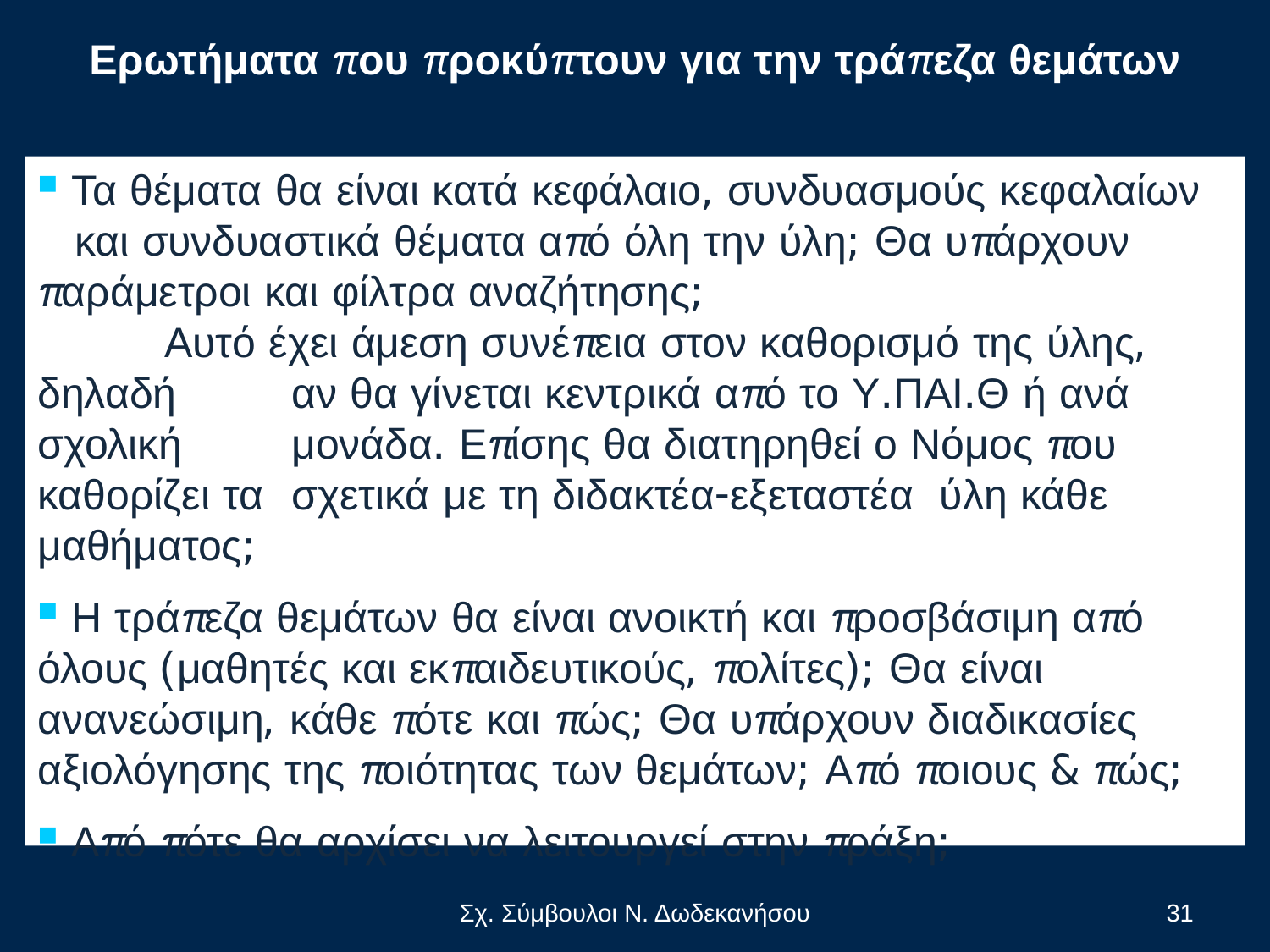

# Ερωτήματα που προκύπτουν για την τράπεζα θεμάτων
 Τα θέματα θα είναι κατά κεφάλαιο, συνδυασμούς κεφαλαίων 	και συνδυαστικά θέματα από όλη την ύλη; Θα υπάρχουν 	παράμετροι και φίλτρα αναζήτησης;
	Αυτό έχει άμεση συνέπεια στον καθορισμό της ύλης, δηλαδή 	αν θα γίνεται κεντρικά από το Υ.ΠΑΙ.Θ ή ανά σχολική 	μονάδα. Επίσης θα διατηρηθεί ο Νόμος που καθορίζει τα 	σχετικά με τη διδακτέα-εξεταστέα  ύλη κάθε μαθήματος;
 Η τράπεζα θεμάτων θα είναι ανοικτή και προσβάσιμη από 	όλους (μαθητές και εκπαιδευτικούς, πολίτες); Θα είναι 	ανανεώσιμη, κάθε πότε και πώς; Θα υπάρχουν διαδικασίες 	αξιολόγησης της ποιότητας των θεμάτων; Από ποιους & πώς;
 Από πότε θα αρχίσει να λειτουργεί στην πράξη;
Σχ. Σύμβουλοι Ν. Δωδεκανήσου
31